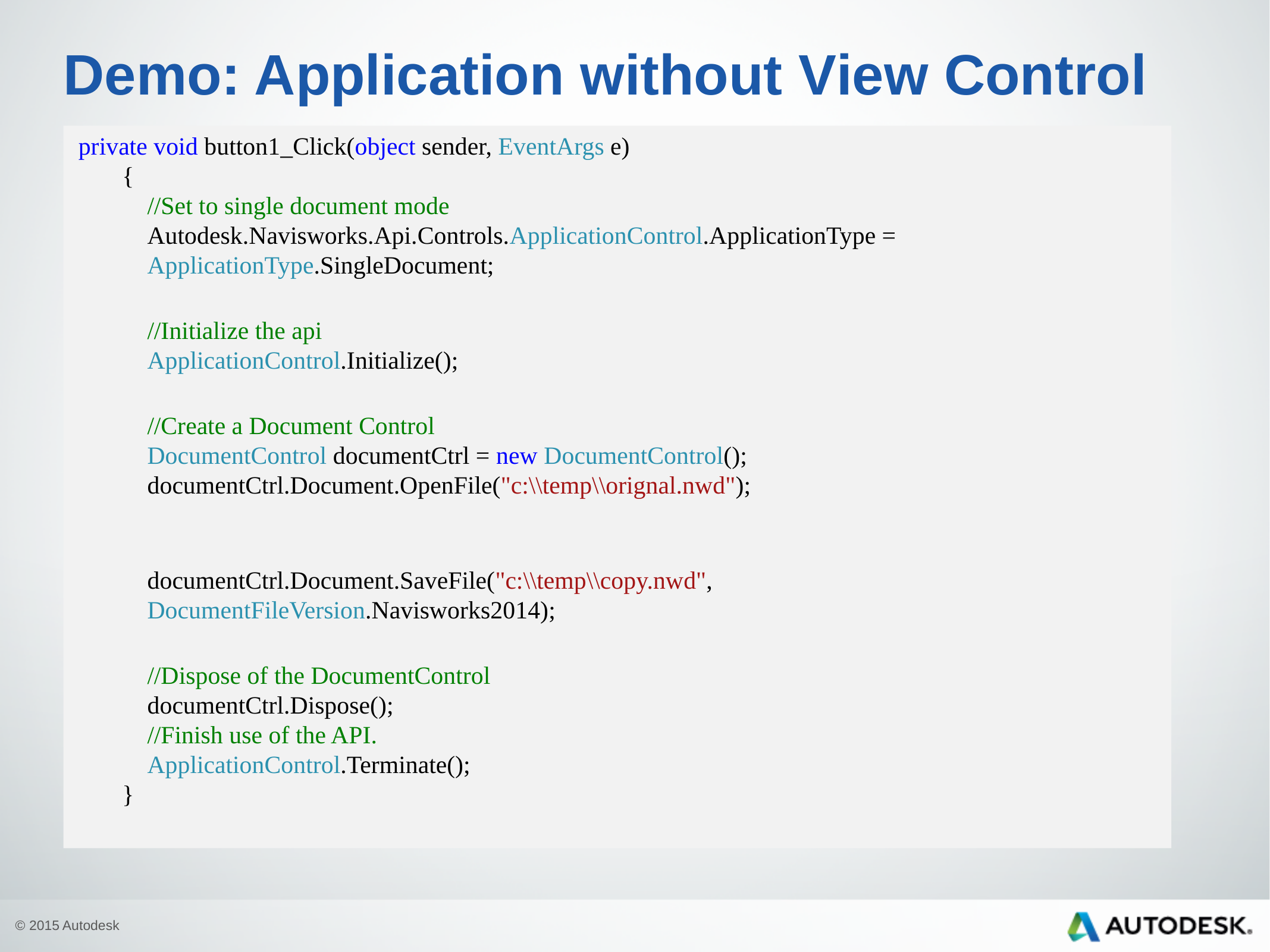

# Demo: Application without View Control
 private void button1_Click(object sender, EventArgs e)
        {
            //Set to single document mode
            Autodesk.Navisworks.Api.Controls.ApplicationControl.ApplicationType =
            ApplicationType.SingleDocument;

            //Initialize the api
            ApplicationControl.Initialize();

            //Create a Document Control
            DocumentControl documentCtrl = new DocumentControl();
            documentCtrl.Document.OpenFile("c:\\temp\\orignal.nwd");

            documentCtrl.Document.SaveFile("c:\\temp\\copy.nwd",
            DocumentFileVersion.Navisworks2014);

            //Dispose of the DocumentControl
            documentCtrl.Dispose();
            //Finish use of the API.
            ApplicationControl.Terminate();
        }